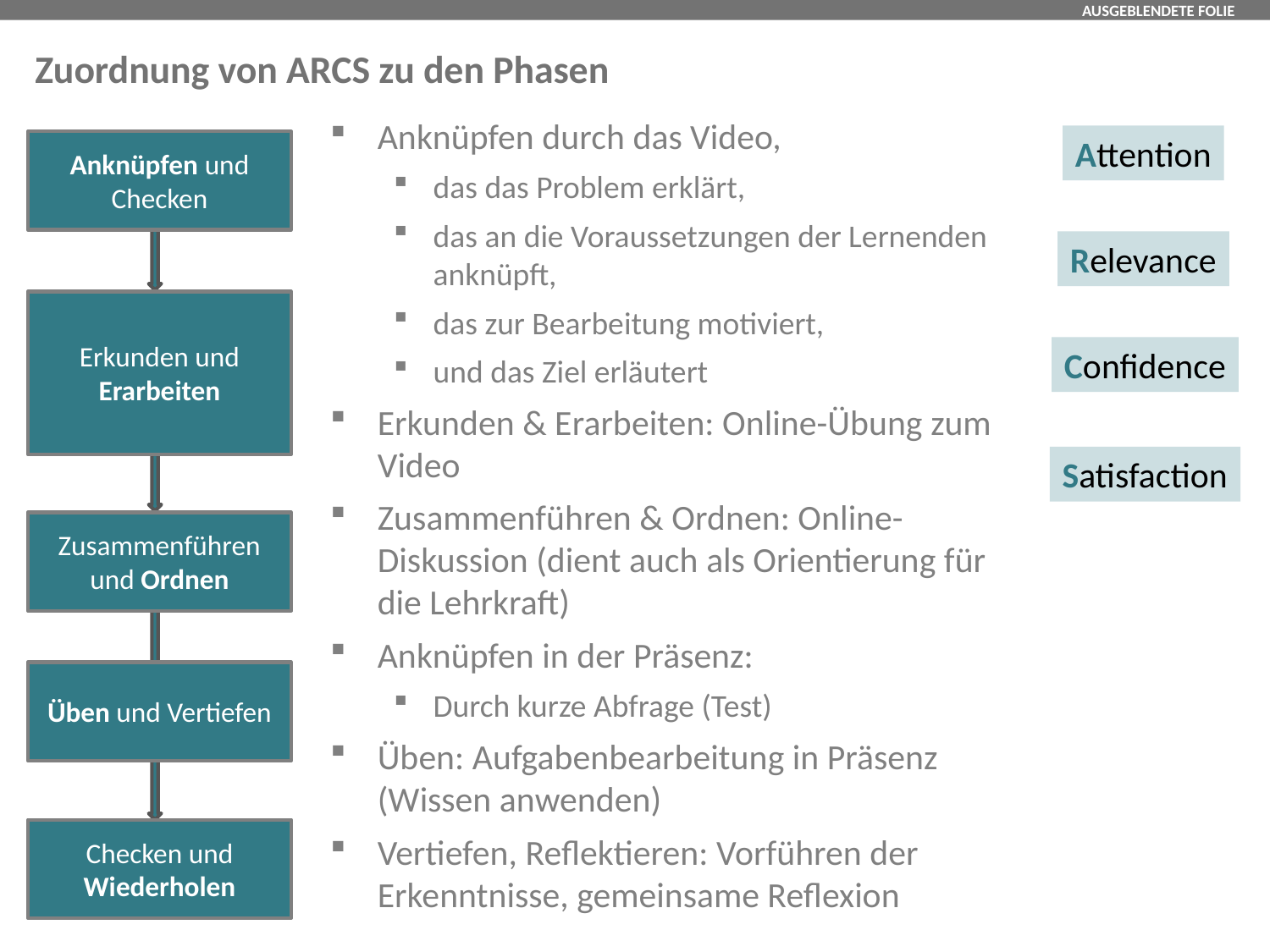

# Zuordnung von ARCS zu den Phasen
Anknüpfen durch das Video,
das das Problem erklärt,
das an die Voraussetzungen der Lernenden anknüpft,
das zur Bearbeitung motiviert,
und das Ziel erläutert
Erkunden & Erarbeiten: Online-Übung zum Video
Zusammenführen & Ordnen: Online-Diskussion (dient auch als Orientierung für die Lehrkraft)
Anknüpfen in der Präsenz:
Durch kurze Abfrage (Test)
Üben: Aufgabenbearbeitung in Präsenz (Wissen anwenden)
Vertiefen, Reflektieren: Vorführen der Erkenntnisse, gemeinsame Reflexion
Attention
Anknüpfen und Checken

Erkunden und Erarbeiten

Zusammenführen und Ordnen

Üben und Vertiefen

Checken und Wiederholen
Relevance
Confidence
Satisfaction